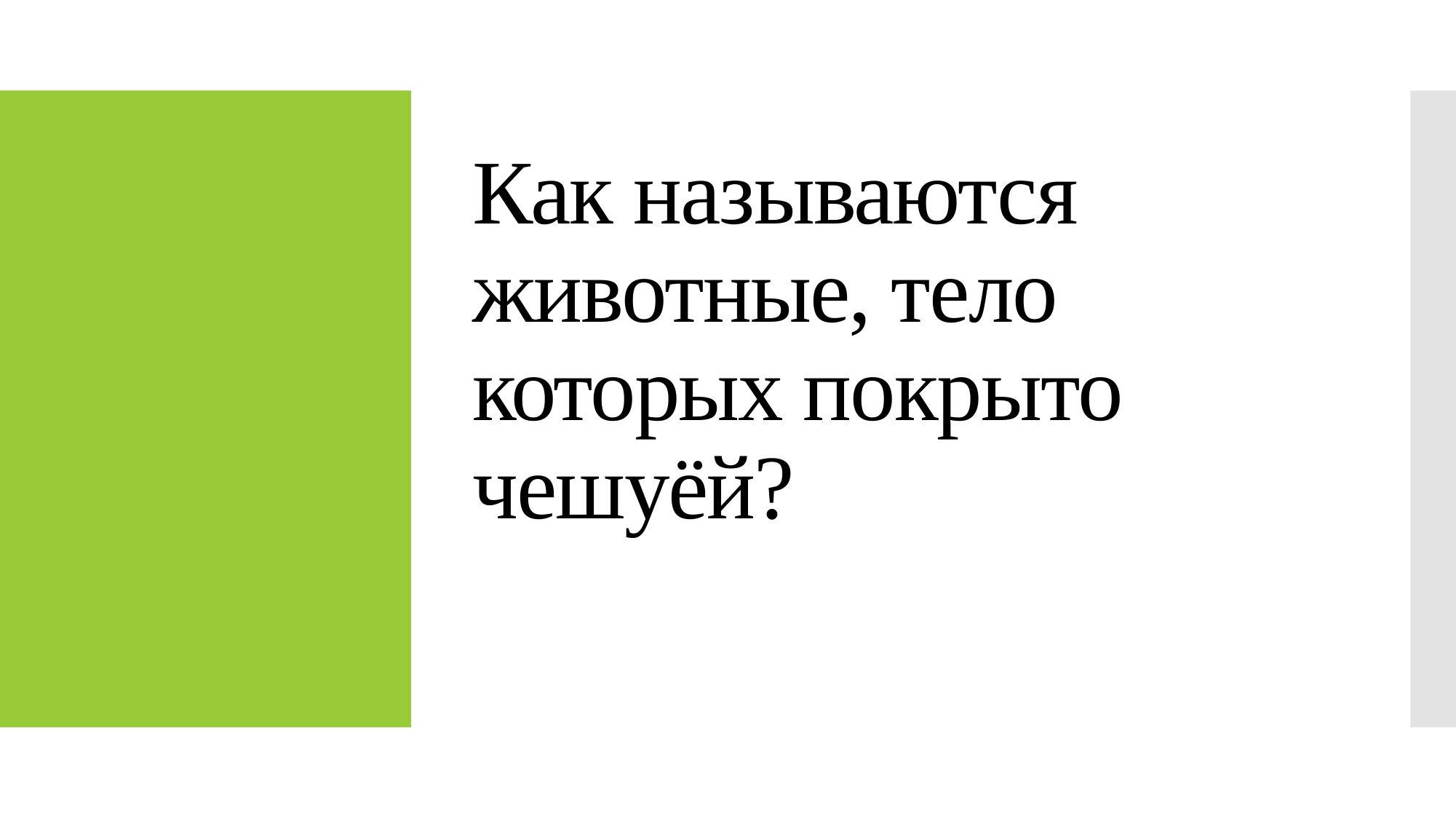

# Как называются животные, тело которых покрыто чешуёй?